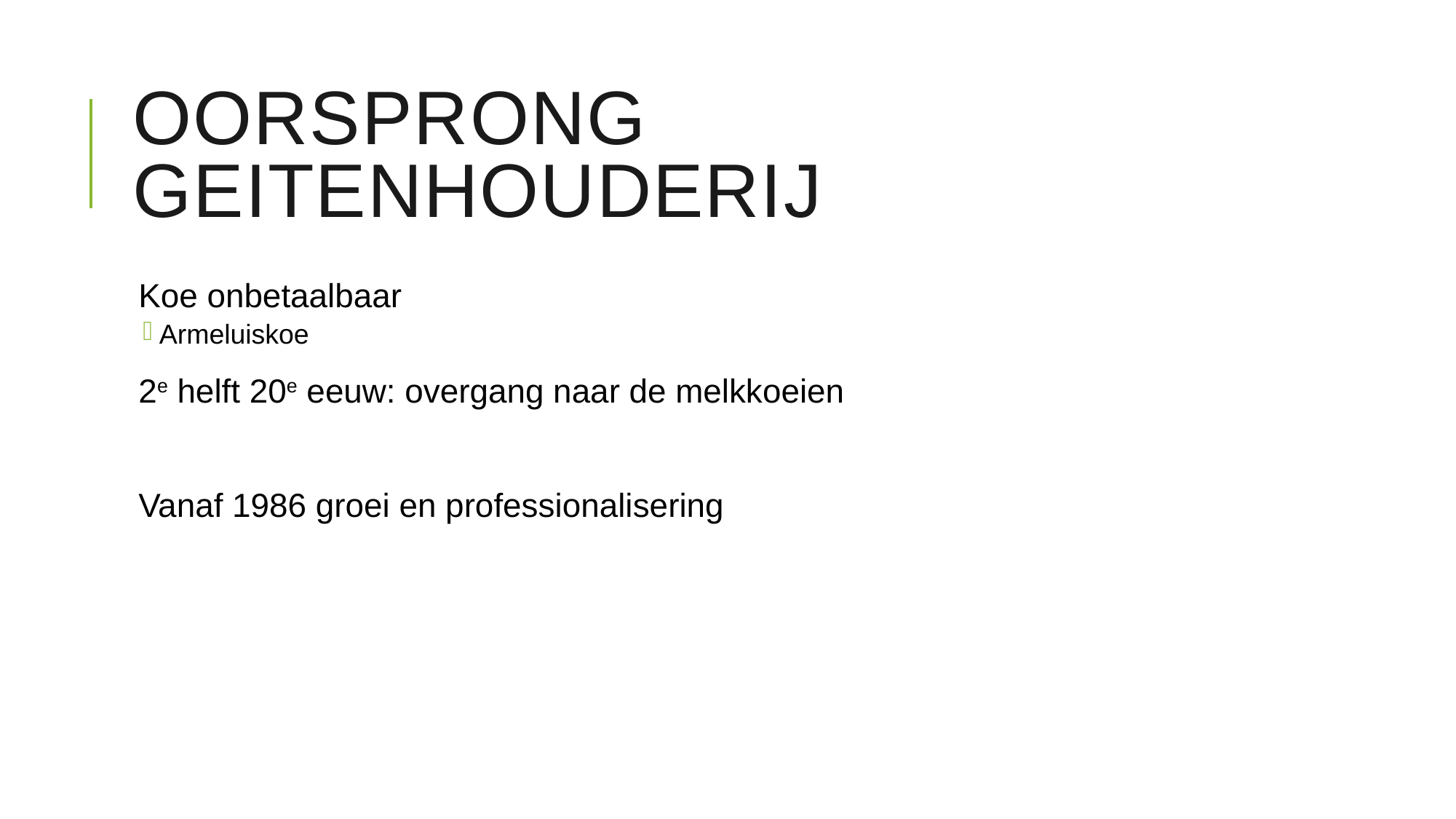

# Oorsprong geitenhouderij
Koe onbetaalbaar
Armeluiskoe
2e helft 20e eeuw: overgang naar de melkkoeien

Vanaf 1986 groei en professionalisering